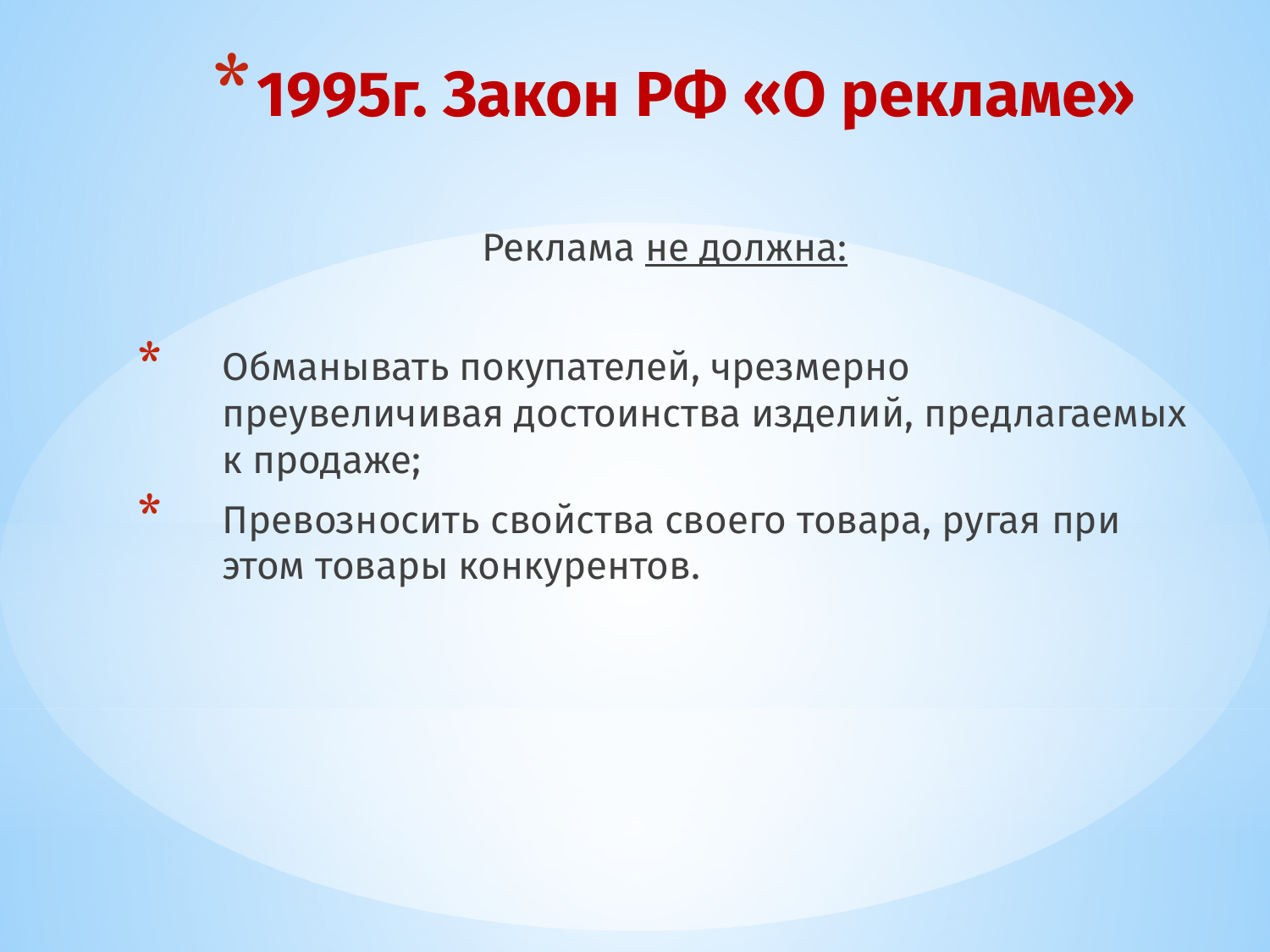

# 1995г. Закон РФ «О рекламе»
Реклама не должна:

Обманывать покупателей, чрезмерно преувеличивая достоинства изделий, предлагаемых к продаже;
Превозносить свойства своего товара, ругая при этом товары конкурентов.